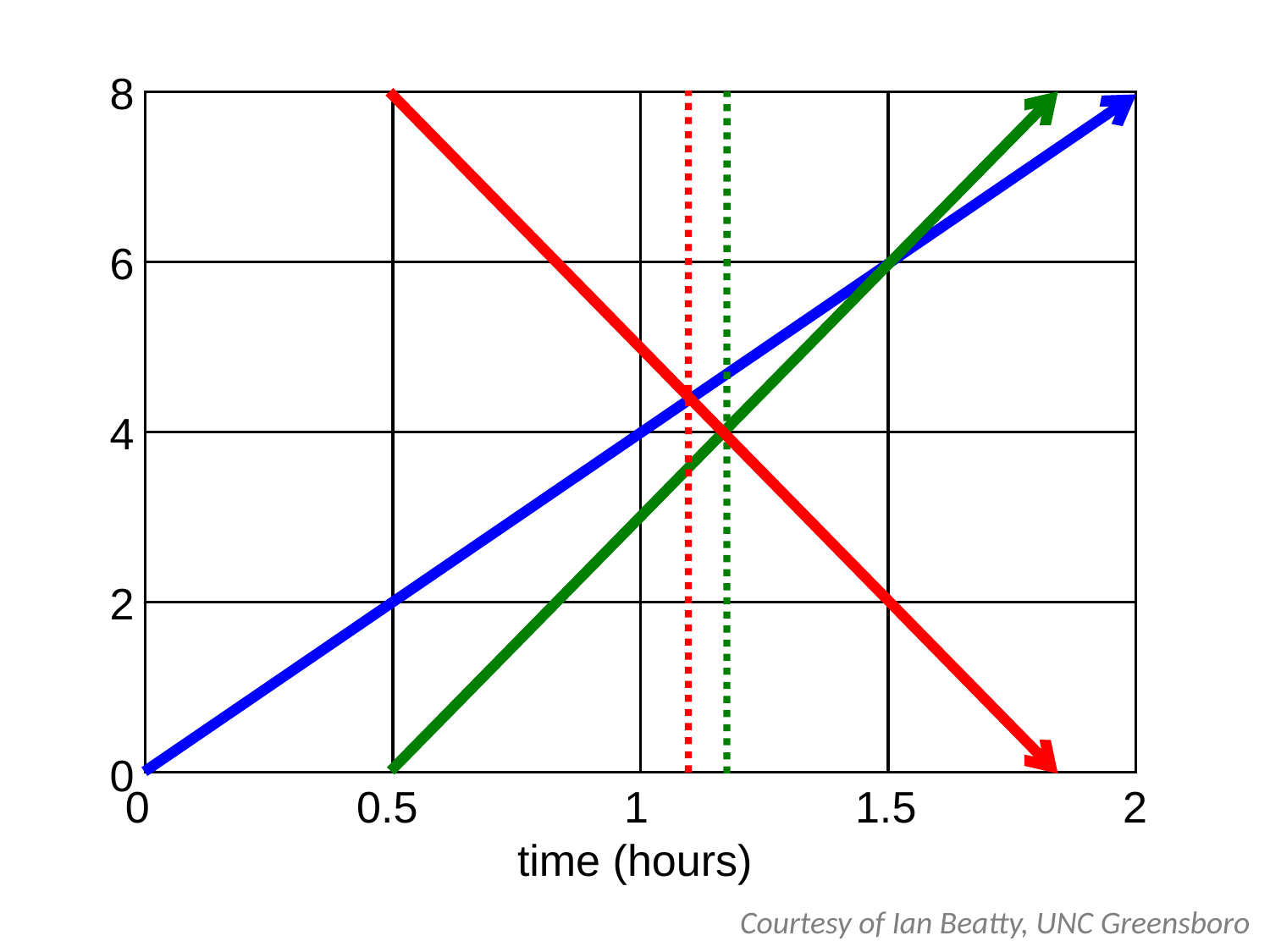

8

|  |  |  |  |
| --- | --- | --- | --- |
|  |  |  |  |
|  |  |  |  |
|  |  |  |  |

6
4
2
0
0
0.5
1
1.5
2
time (hours)
Courtesy of Ian Beatty, UNC Greensboro